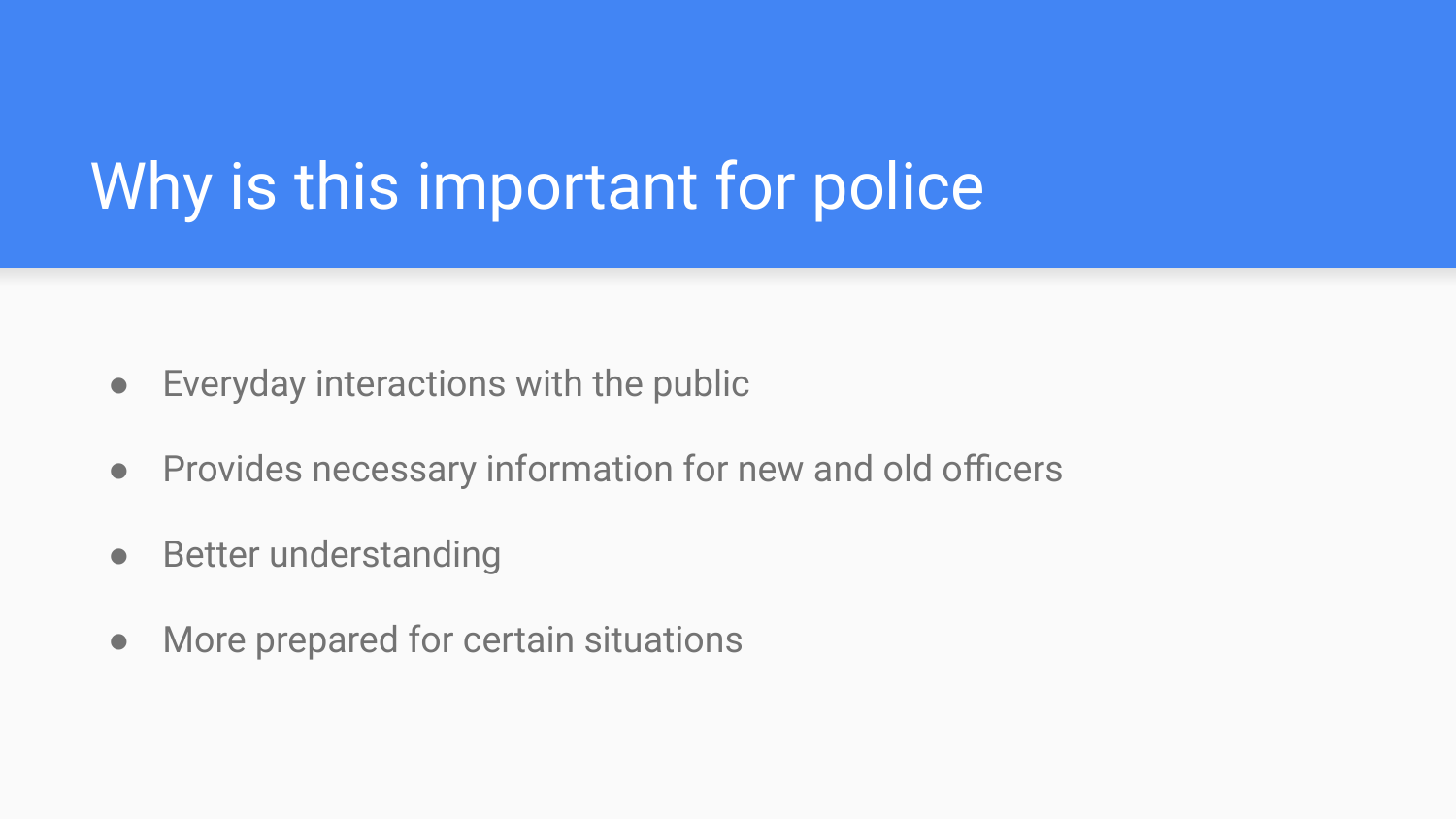

# Why is this important for police
Everyday interactions with the public
Provides necessary information for new and old officers
Better understanding
More prepared for certain situations